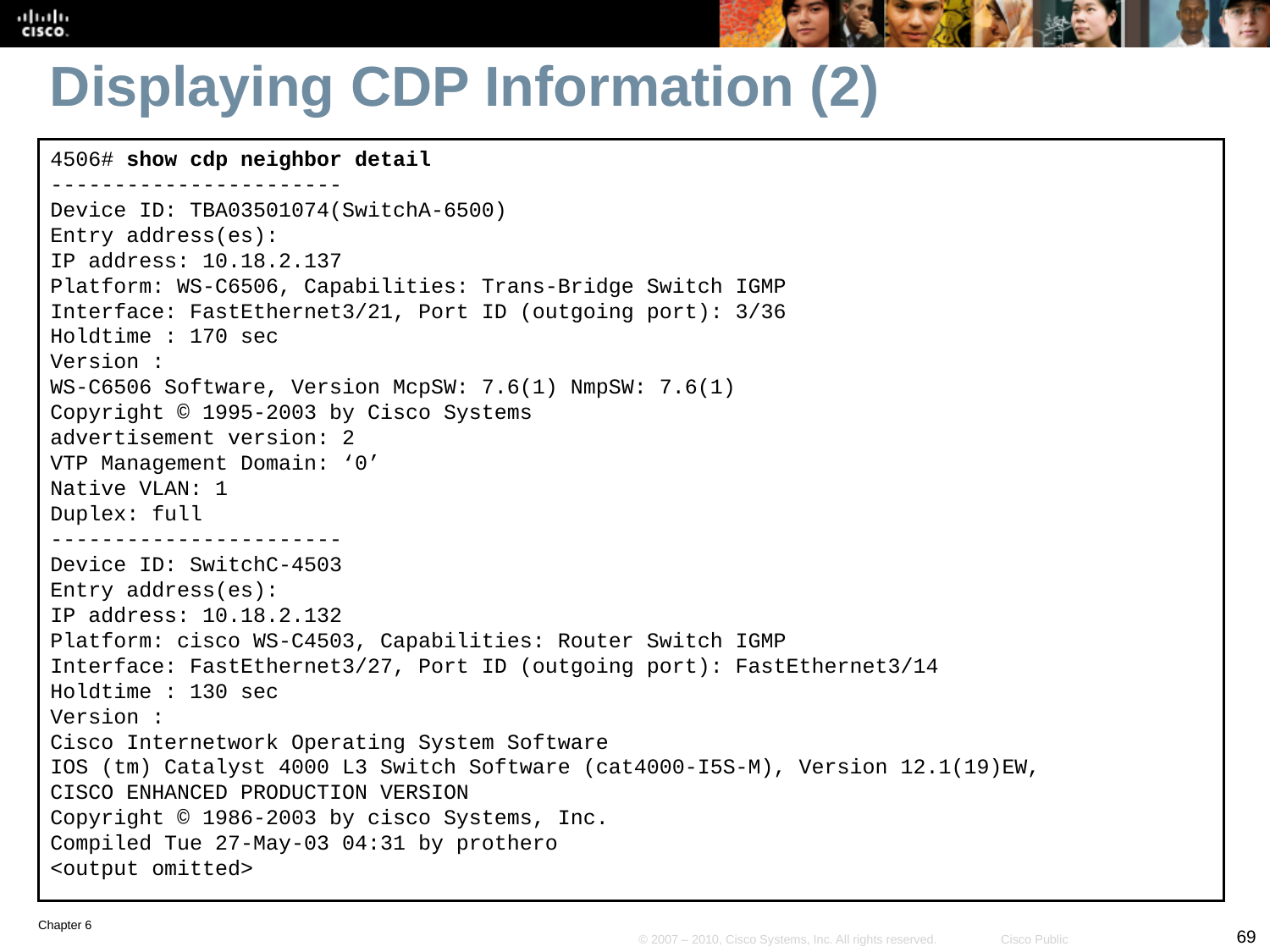

# Displaying CDP Information (2)
4506# show cdp neighbor detail
-----------------------
Device ID: TBA03501074(SwitchA-6500)
Entry address(es):
IP address: 10.18.2.137
Platform: WS-C6506, Capabilities: Trans-Bridge Switch IGMP
Interface: FastEthernet3/21, Port ID (outgoing port): 3/36
Holdtime : 170 sec
Version :
WS-C6506 Software, Version McpSW: 7.6(1) NmpSW: 7.6(1)
Copyright © 1995-2003 by Cisco Systems
advertisement version: 2
VTP Management Domain: ‘0’
Native VLAN: 1
Duplex: full
-----------------------
Device ID: SwitchC-4503
Entry address(es):
IP address: 10.18.2.132
Platform: cisco WS-C4503, Capabilities: Router Switch IGMP
Interface: FastEthernet3/27, Port ID (outgoing port): FastEthernet3/14
Holdtime : 130 sec
Version :
Cisco Internetwork Operating System Software
IOS (tm) Catalyst 4000 L3 Switch Software (cat4000-I5S-M), Version 12.1(19)EW,
CISCO ENHANCED PRODUCTION VERSION
Copyright © 1986-2003 by cisco Systems, Inc.
Compiled Tue 27-May-03 04:31 by prothero
<output omitted>